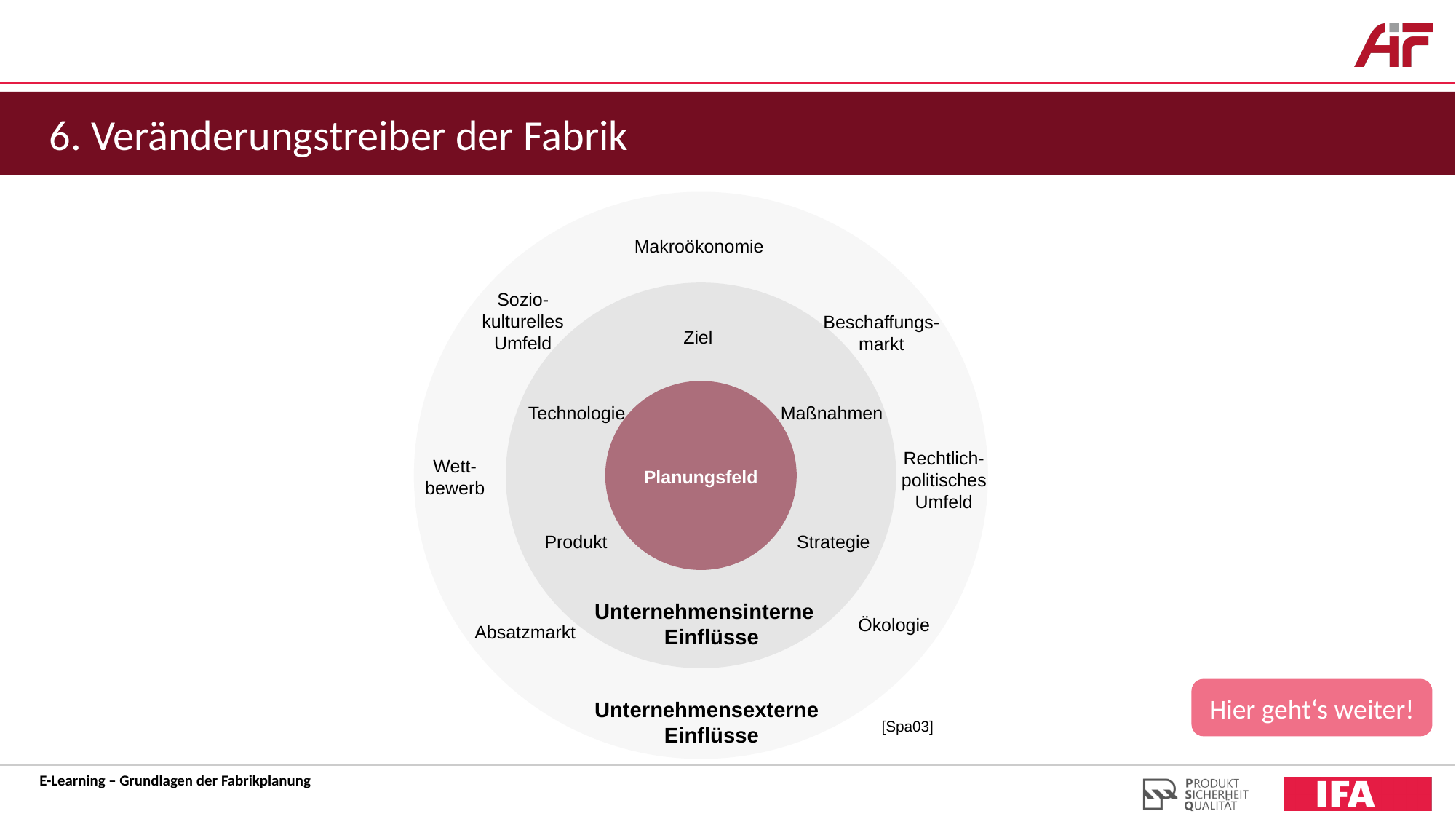

6. Veränderungstreiber der Fabrik

Makroökonomie

Sozio-
kulturelles
Umfeld
Beschaffungs-
markt
Ziel

Technologie
Maßnahmen
Rechtlich-
politisches
Umfeld
Wett-
bewerb
Planungsfeld
Produkt
Strategie
Unternehmensinterne
 Einflüsse
Ökologie
Absatzmarkt
Unternehmensexterne
 Einflüsse
[Spa03]

Hier geht‘s weiter!